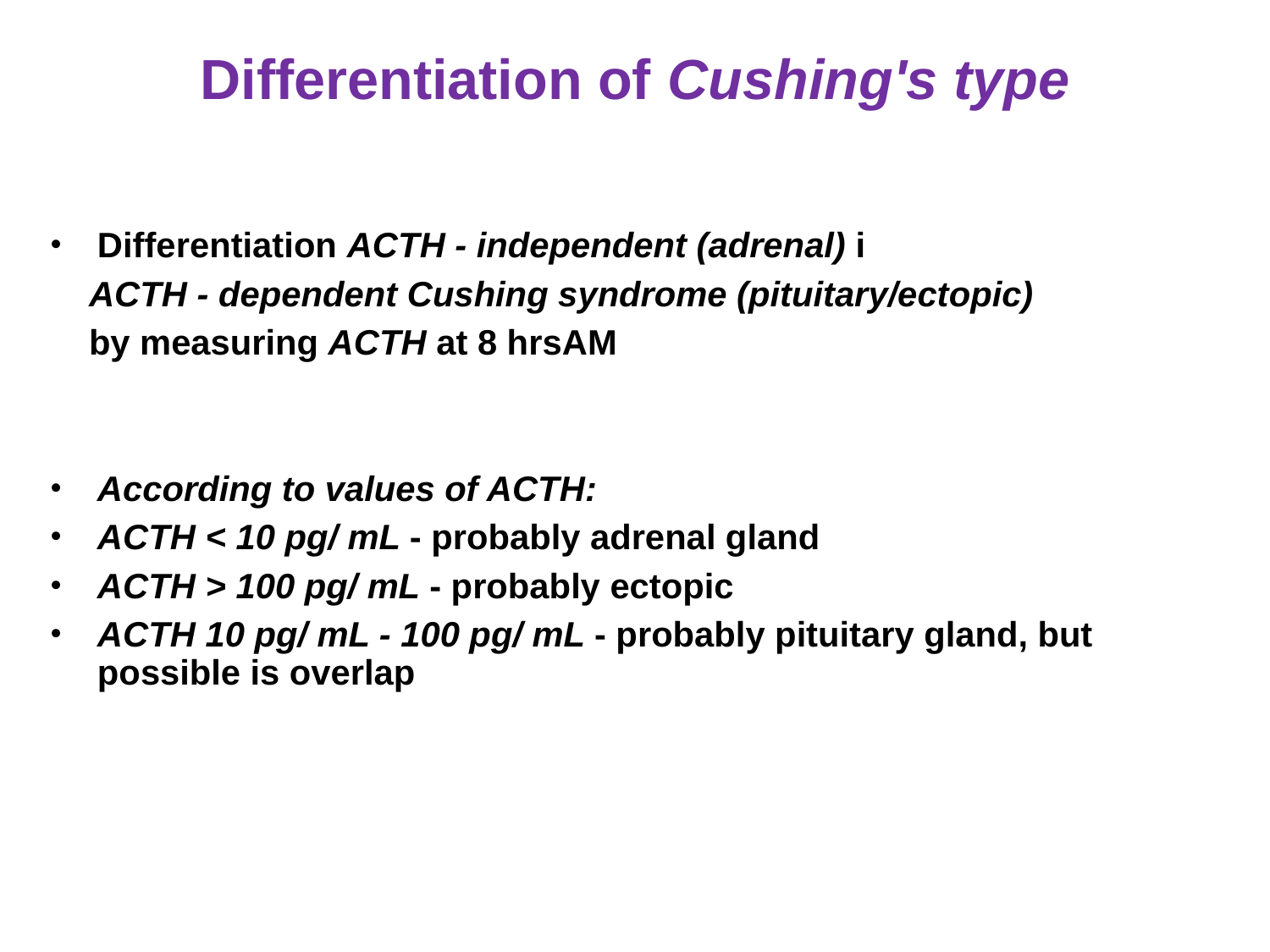

# Differentiation of Cushing's type
Differentiation ACTH - independent (adrenal) i
    ACTH - dependent Cushing syndrome (pituitary/ectopic)
    by measuring ACTH at 8 hrsAM

According to values of ACTH:
ACTH < 10 pg/ mL - probably adrenal gland
ACTH > 100 pg/ mL - probably ectopic
ACTH 10 pg/ mL - 100 pg/ mL - probably pituitary gland, but possible is overlap